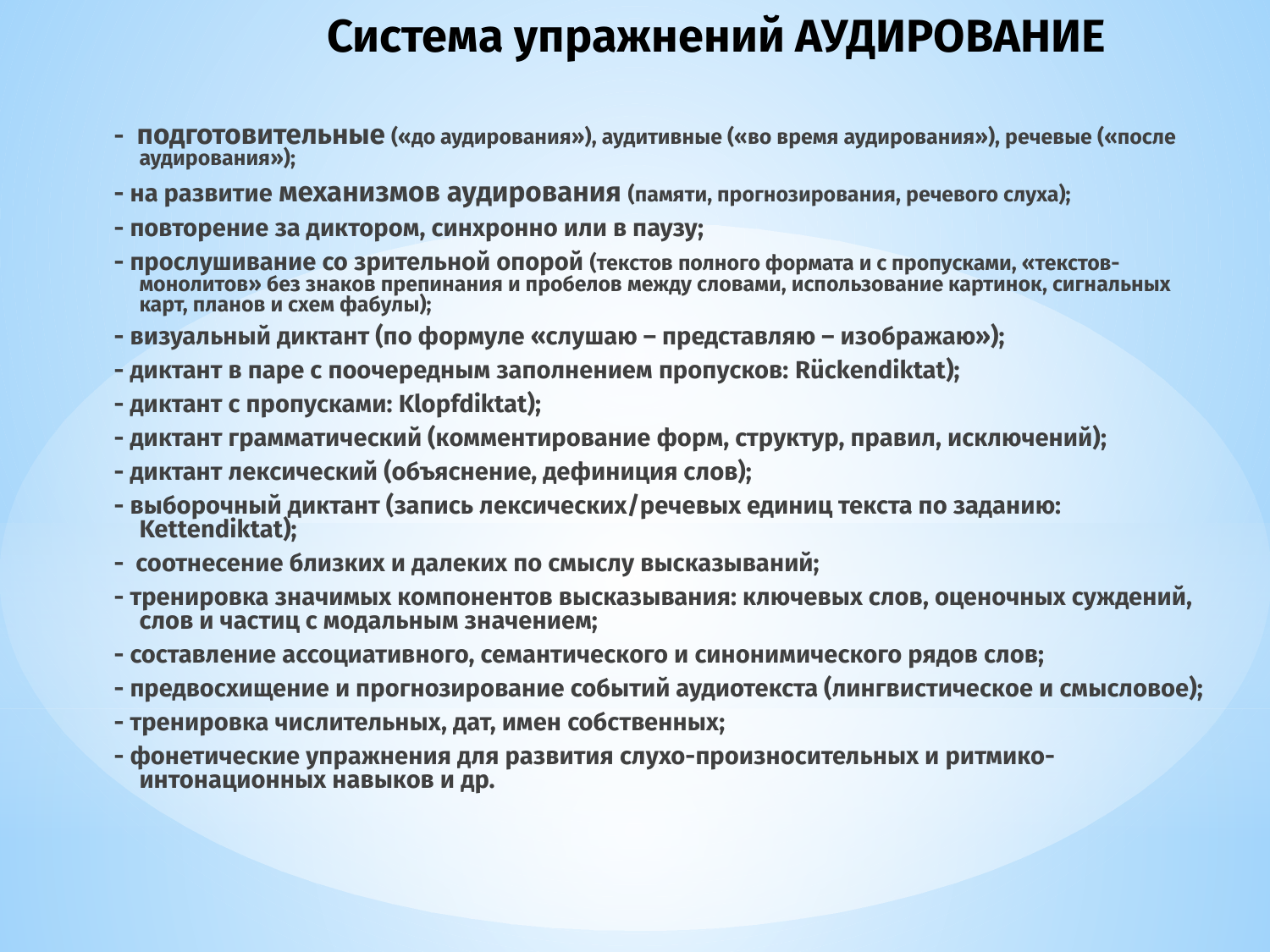

# Система упражнений АУДИРОВАНИЕ
-  подготовительные («до аудирования»), аудитивные («во время аудирования»), речевые («после аудирования»);
- на развитие механизмов аудирования (памяти, прогнозирования, речевого слуха);
- повторение за диктором, синхронно или в паузу;
- прослушивание со зрительной опорой (текстов полного формата и с пропусками, «текстов-монолитов» без знаков препинания и пробелов между словами, использование картинок, сигнальных карт, планов и схем фабулы);
- визуальный диктант (по формуле «слушаю – представляю – изображаю»);
- диктант в паре с поочередным заполнением пропусков: Rückendiktat);
- диктант с пропусками: Klopfdiktat);
- диктант грамматический (комментирование форм, структур, правил, исключений);
- диктант лексический (объяснение, дефиниция слов);
- выборочный диктант (запись лексических/речевых единиц текста по заданию: Kettendiktat);
-  соотнесение близких и далеких по смыслу высказываний;
- тренировка значимых компонентов высказывания: ключевых слов, оценочных суждений, слов и частиц с модальным значением;
- составление ассоциативного, семантического и синонимического рядов слов;
- предвосхищение и прогнозирование событий аудиотекста (лингвистическое и смысловое);
- тренировка числительных, дат, имен собственных;
- фонетические упражнения для развития слухо-произносительных и ритмико-интонационных навыков и др.